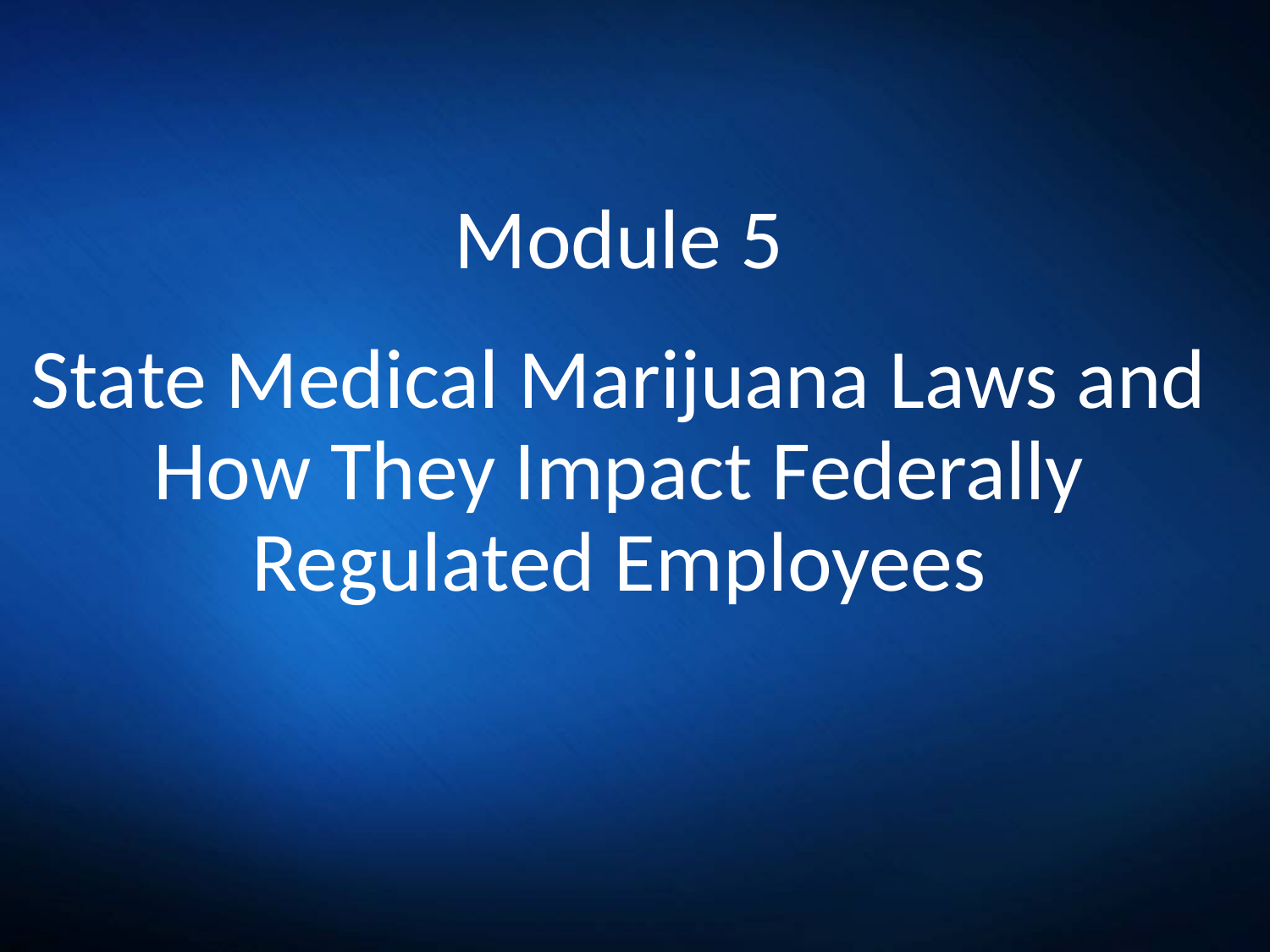

Module 5

State Medical Marijuana Laws and How They Impact Federally Regulated Employees